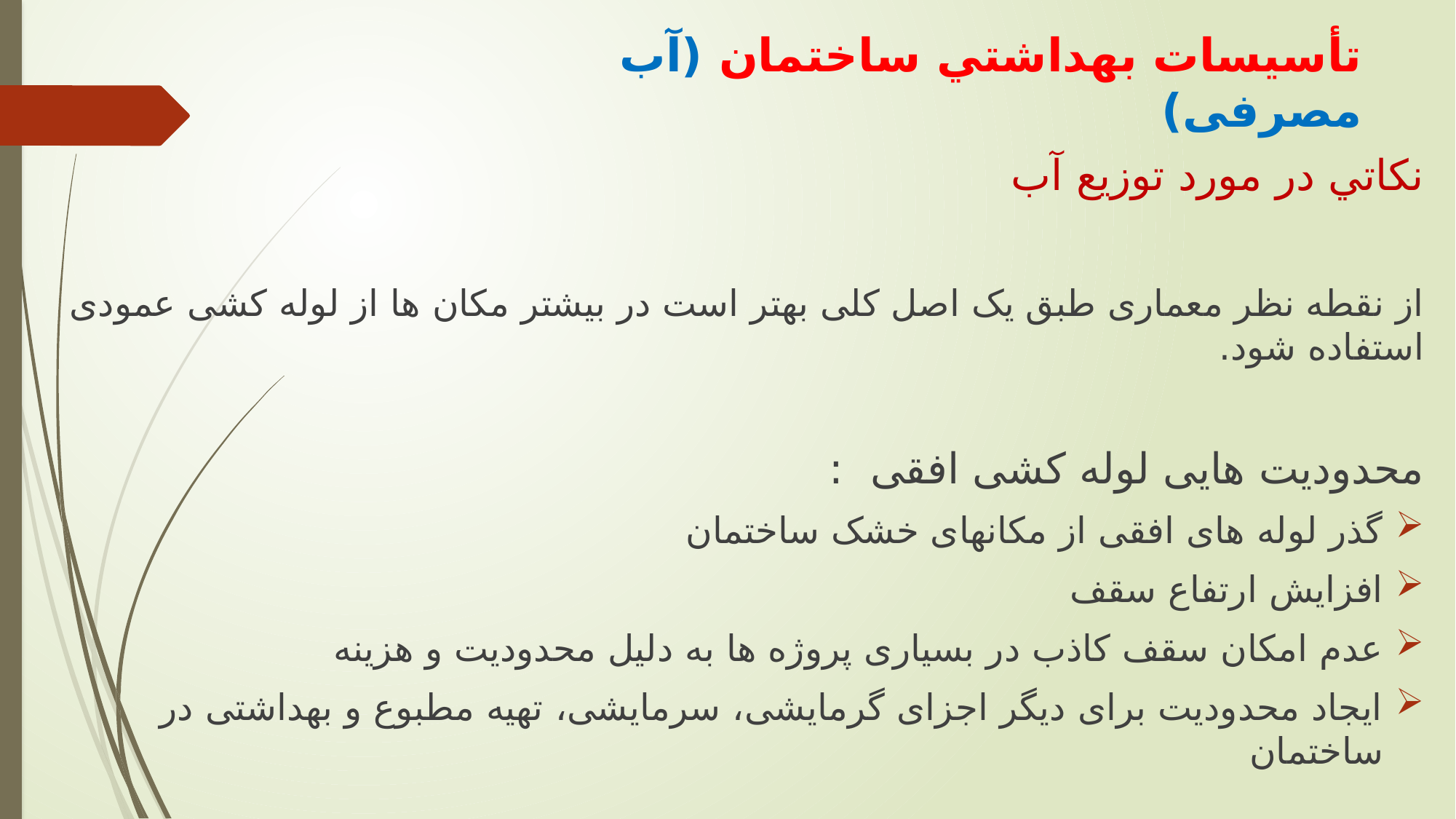

# تأسيسات بهداشتي ساختمان (آب مصرفی)
نكاتي در مورد توزیع آب

از نقطه نظر معماری طبق یک اصل کلی بهتر است در بیشتر مکان ها از لوله کشی عمودی استفاده شود.

محدودیت هایی لوله کشی افقی  :
گذر لوله های افقی از مکانهای خشک ساختمان
افزایش ارتفاع سقف
عدم امکان سقف کاذب در بسیاری پروژه ها به دلیل محدودیت و هزینه
ایجاد محدودیت برای دیگر اجزای گرمایشی، سرمایشی، تهیه مطبوع و بهداشتی در ساختمان